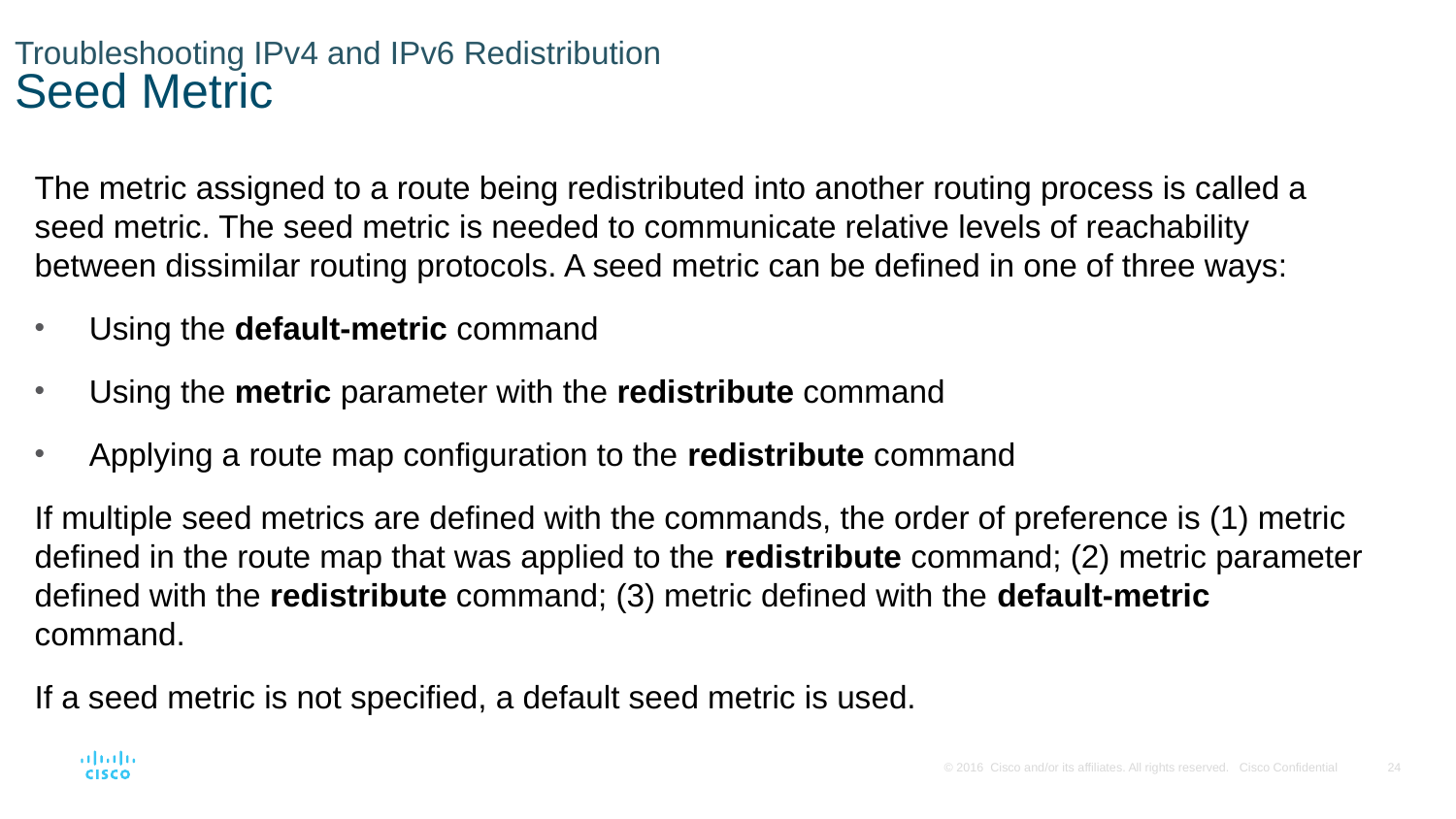

# Troubleshooting IPv4 and IPv6 Redistribution Seed Metric
The metric assigned to a route being redistributed into another routing process is called a seed metric. The seed metric is needed to communicate relative levels of reachability between dissimilar routing protocols. A seed metric can be defined in one of three ways:
 Using the default-metric command
 Using the metric parameter with the redistribute command
 Applying a route map configuration to the redistribute command
If multiple seed metrics are defined with the commands, the order of preference is (1) metric defined in the route map that was applied to the redistribute command; (2) metric parameter defined with the redistribute command; (3) metric defined with the default-metric command.
If a seed metric is not specified, a default seed metric is used.